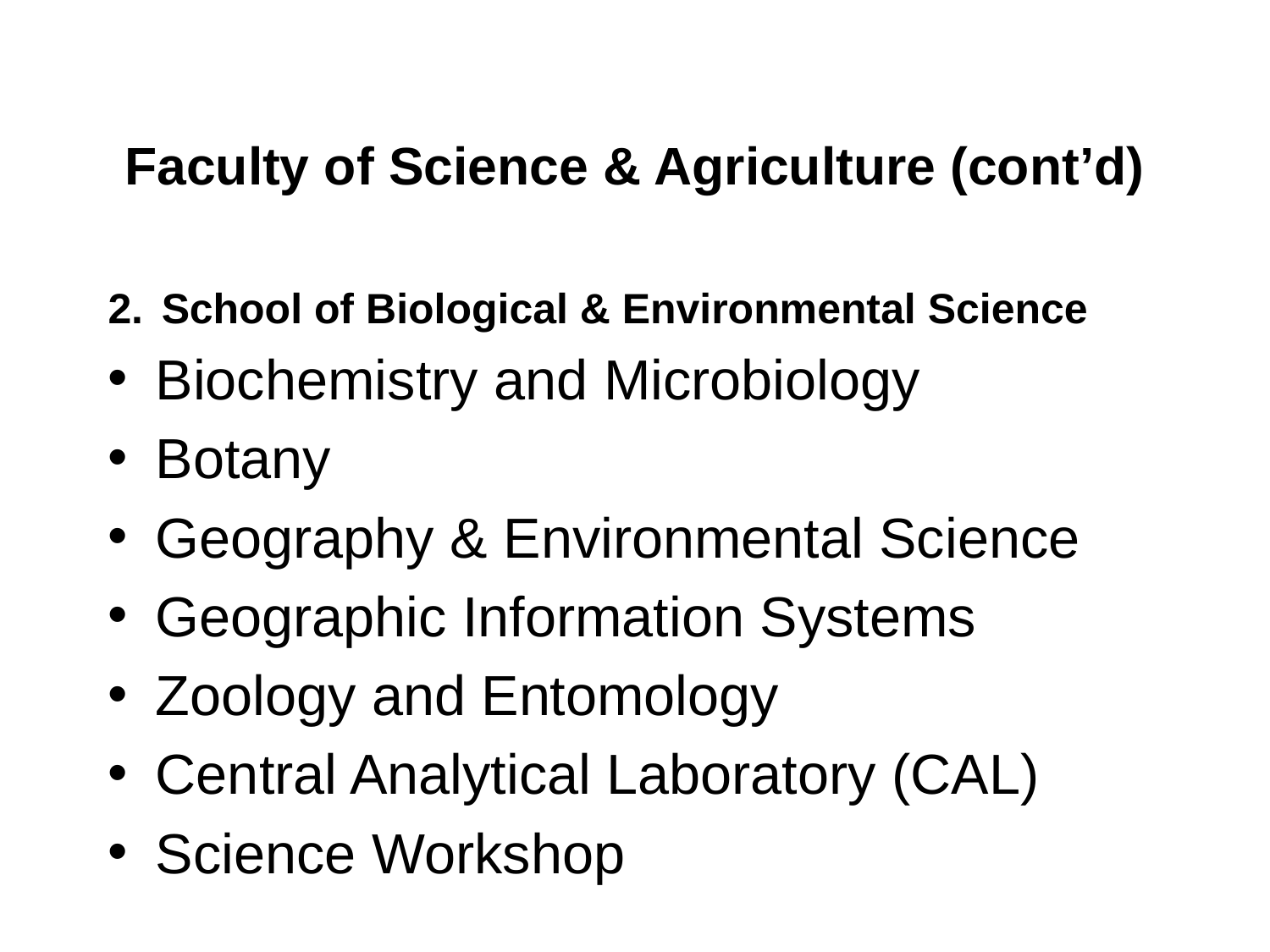

# Faculty of Science & Agriculture (cont’d)
School of Biological & Environmental Science
Biochemistry and Microbiology
Botany
Geography & Environmental Science
Geographic Information Systems
Zoology and Entomology
Central Analytical Laboratory (CAL)
Science Workshop